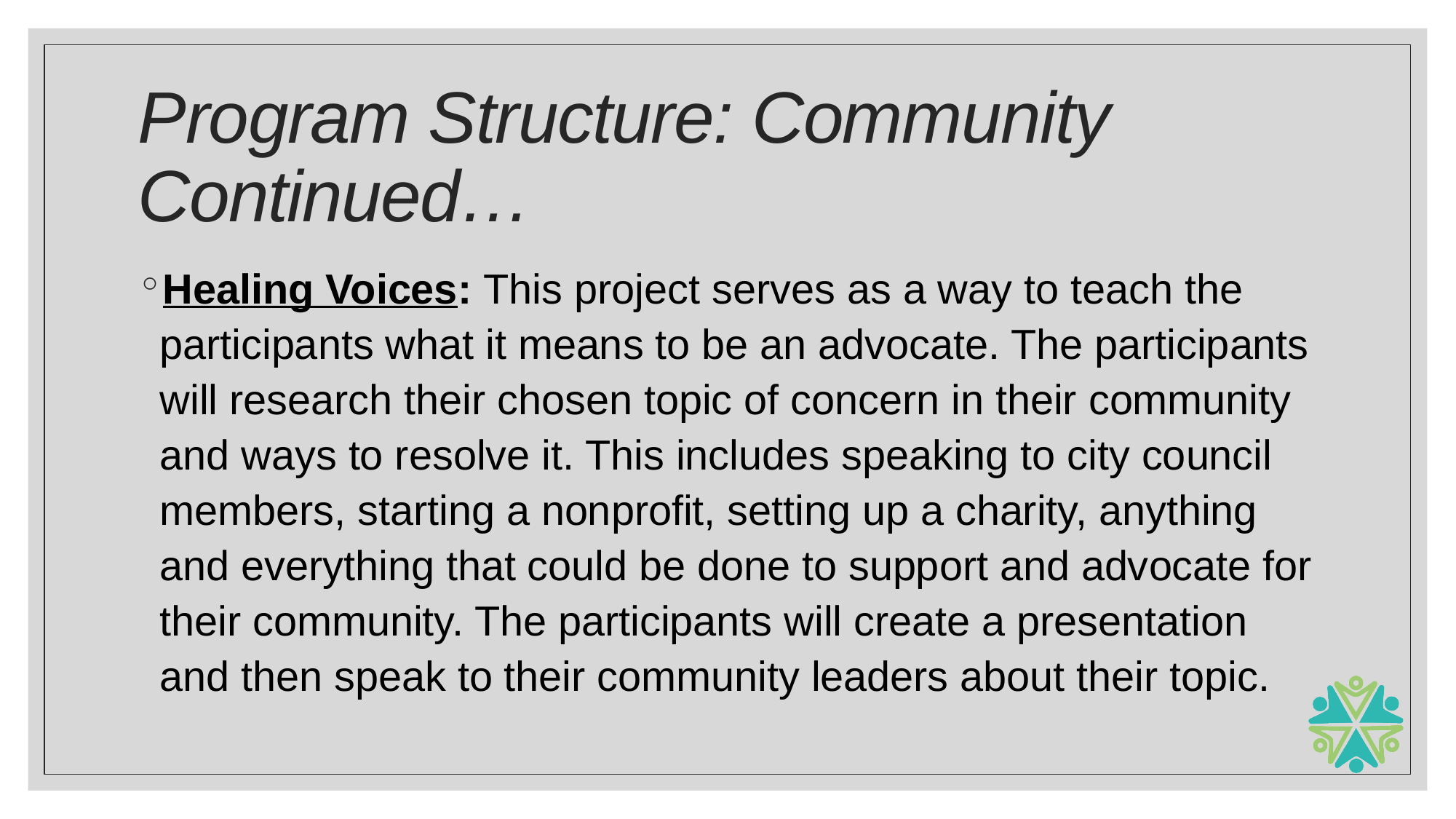

# Program Structure: Community Continued…
Healing Voices: This project serves as a way to teach the participants what it means to be an advocate. The participants will research their chosen topic of concern in their community and ways to resolve it. This includes speaking to city council members, starting a nonprofit, setting up a charity, anything and everything that could be done to support and advocate for their community. The participants will create a presentation and then speak to their community leaders about their topic.